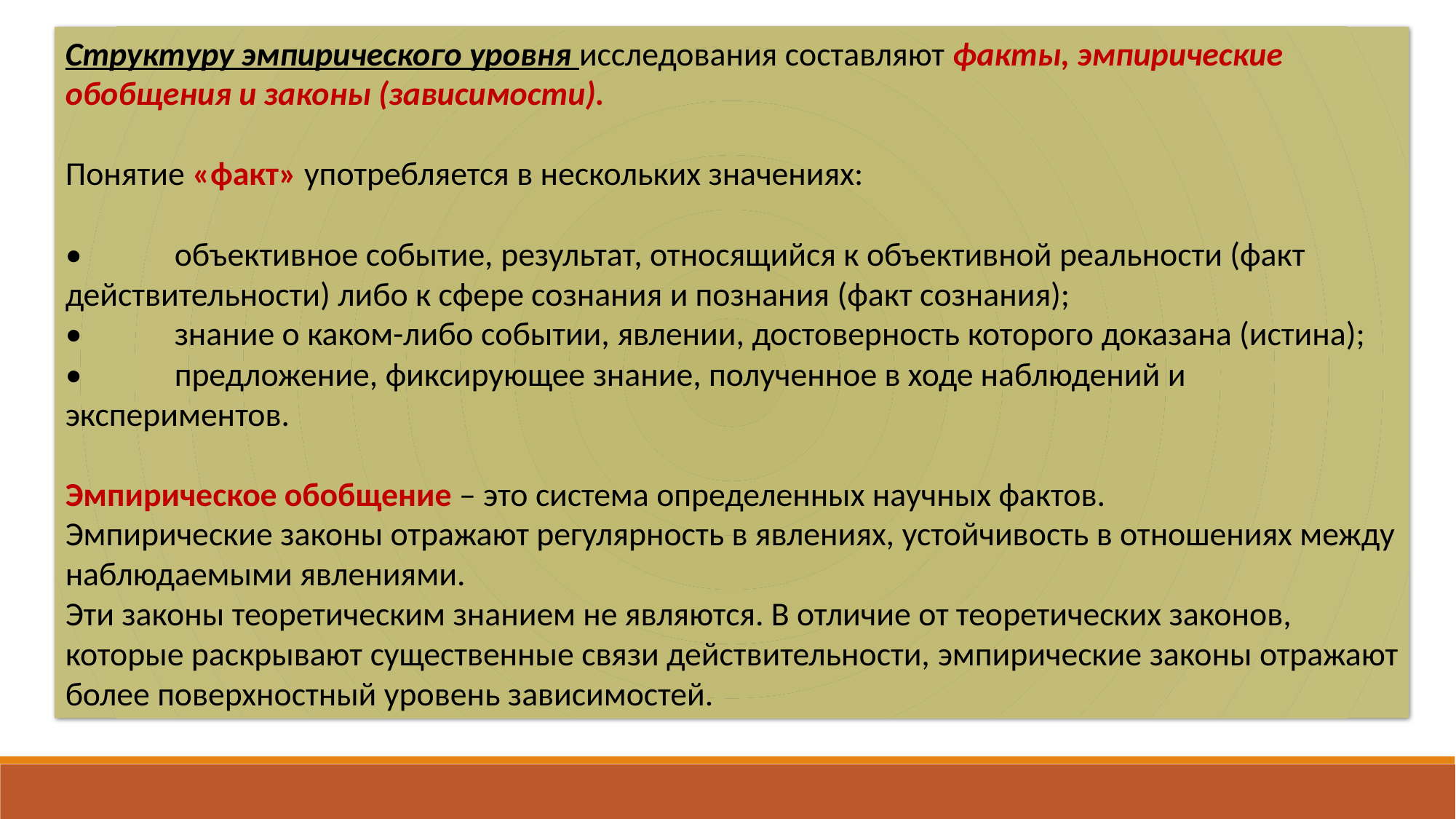

Структуру эмпирического уровня исследования составляют факты, эмпирические обобщения и законы (зависимости).

Понятие «факт» употребляется в нескольких значениях:

•	объективное событие, результат, относящийся к объективной реальности (факт действительности) либо к сфере сознания и познания (факт сознания);
•	знание о каком-либо событии, явлении, достоверность которого доказана (истина);
•	предложение, фиксирующее знание, полученное в ходе наблюдений и экспериментов.

Эмпирическое обобщение – это система определенных научных фактов.
Эмпирические законы отражают регулярность в явлениях, устойчивость в отношениях между наблюдаемыми явлениями.
Эти законы теоретическим знанием не являются. В отличие от теоретических законов, которые раскрывают существенные связи действительности, эмпирические законы отражают более поверхностный уровень зависимостей.